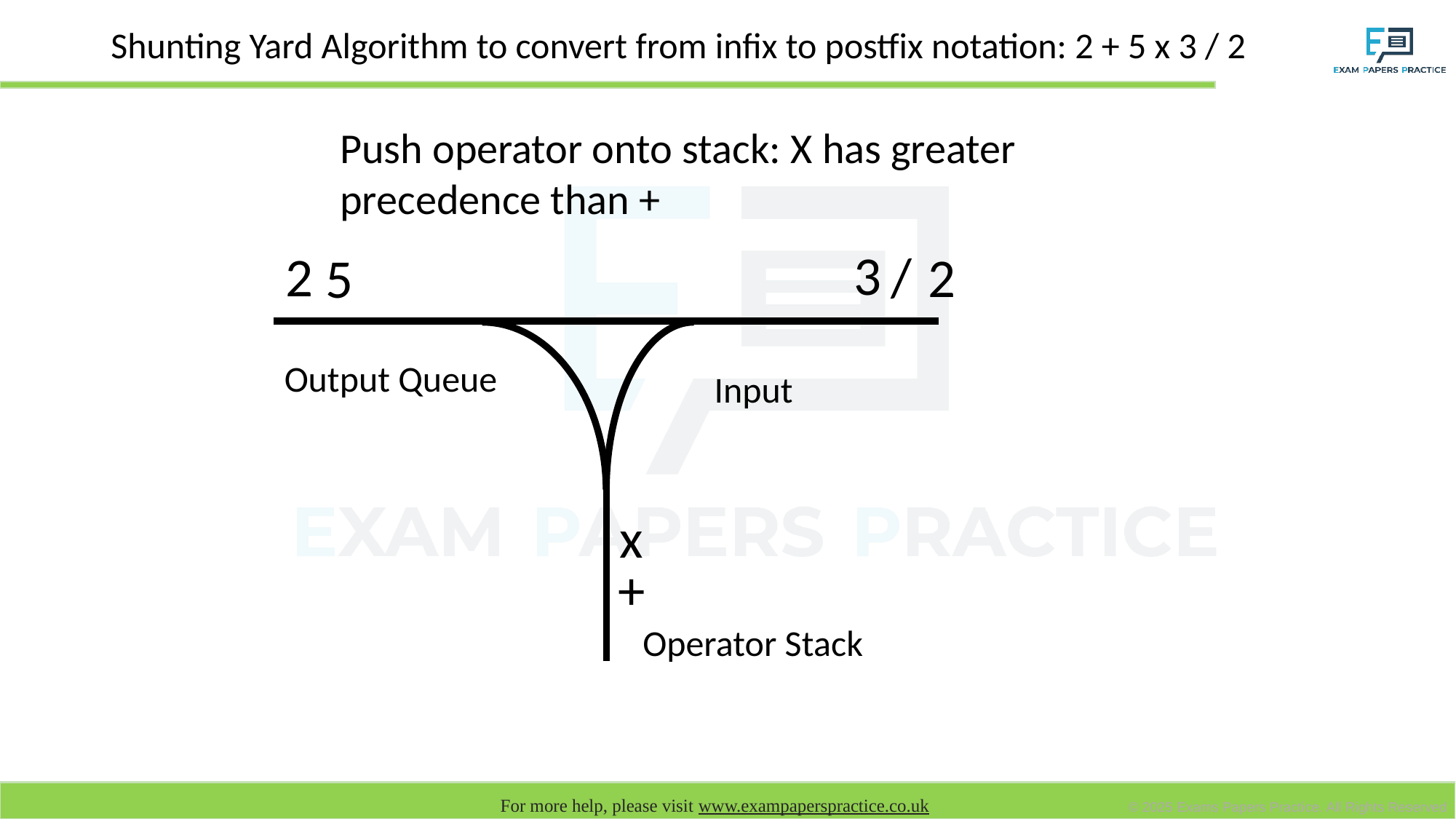

# Shunting Yard Algorithm to convert from infix to postfix notation: 2 + 5 x 3 / 2
Push operator onto stack: X has greater precedence than +
3
2
/
2
5

Output Queue
Input
x
+
Operator Stack